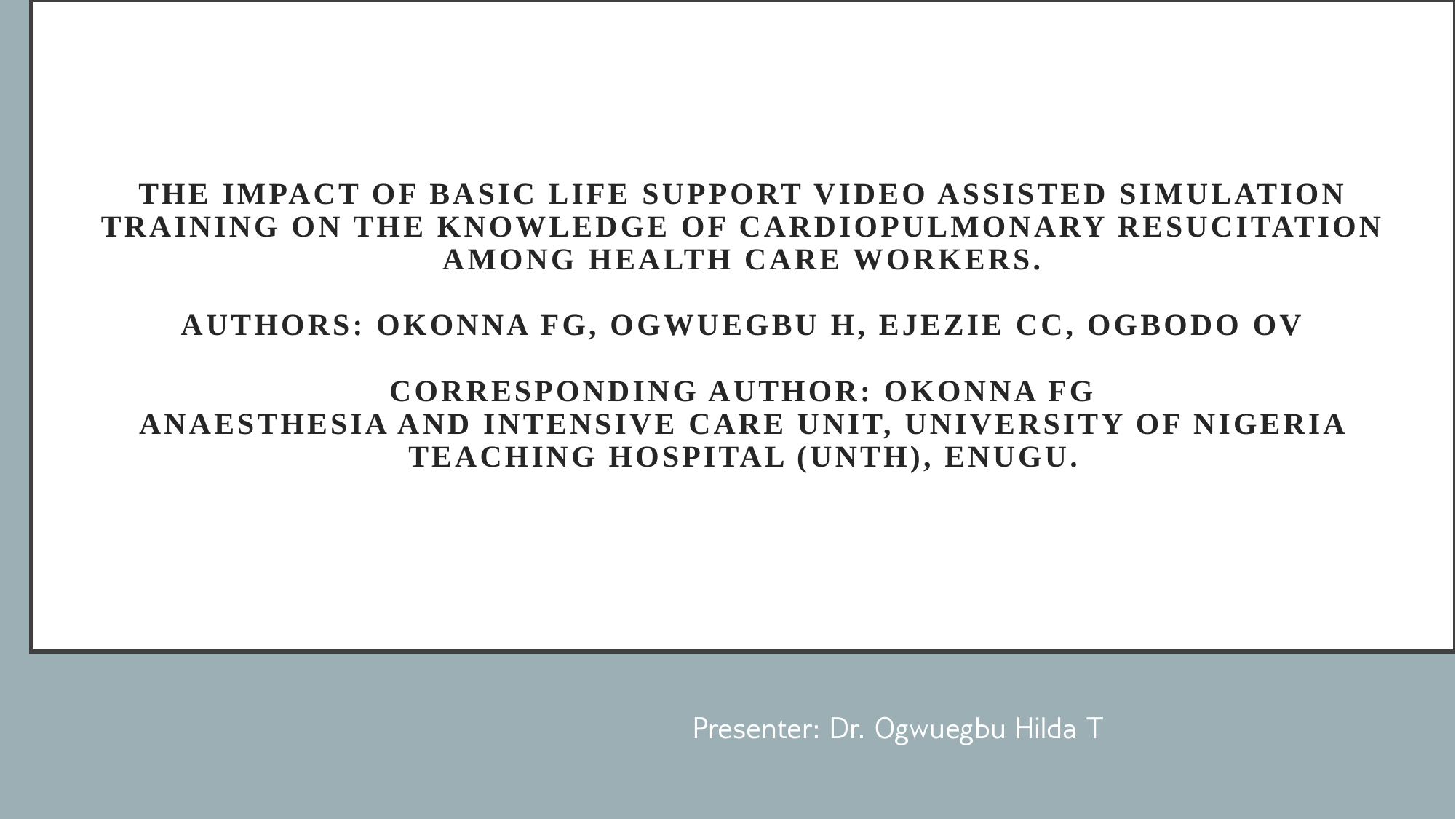

# THE IMPACT OF BASIC LIFE SUPPORT VIDEO ASSISTED SIMULATION TRAINING ON THE KNOWLEDGE OF CARDIOPULMONARY RESUCITATION AMONG HEALTH CARE WORKERS. Authors: Okonna FG, Ogwuegbu H, Ejezie CC, Ogbodo OV Corresponding Author: Okonna FG Anaesthesia and Intensive Care Unit, University of Nigeria Teaching Hospital (UNTH), Enugu.

Presenter: Dr. Ogwuegbu Hilda T